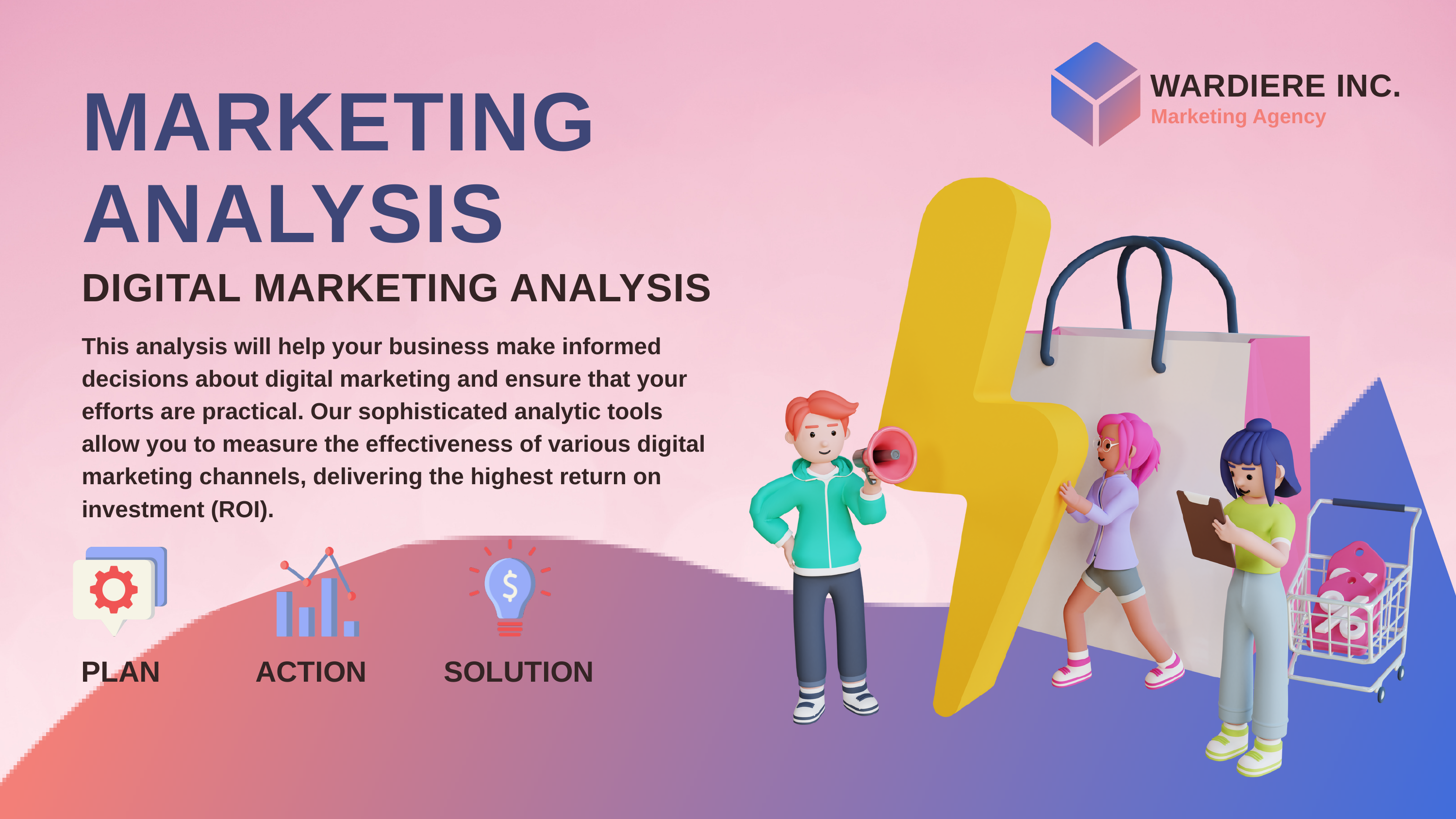

MARKETING
WARDIERE INC.
Marketing Agency
ANALYSIS

DIGITAL MARKETING ANALYSIS
This analysis will help your business make informed decisions about digital marketing and ensure that your efforts are practical. Our sophisticated analytic tools allow you to measure the effectiveness of various digital marketing channels, delivering the highest return on investment (ROI).

PLAN
ACTION
SOLUTION